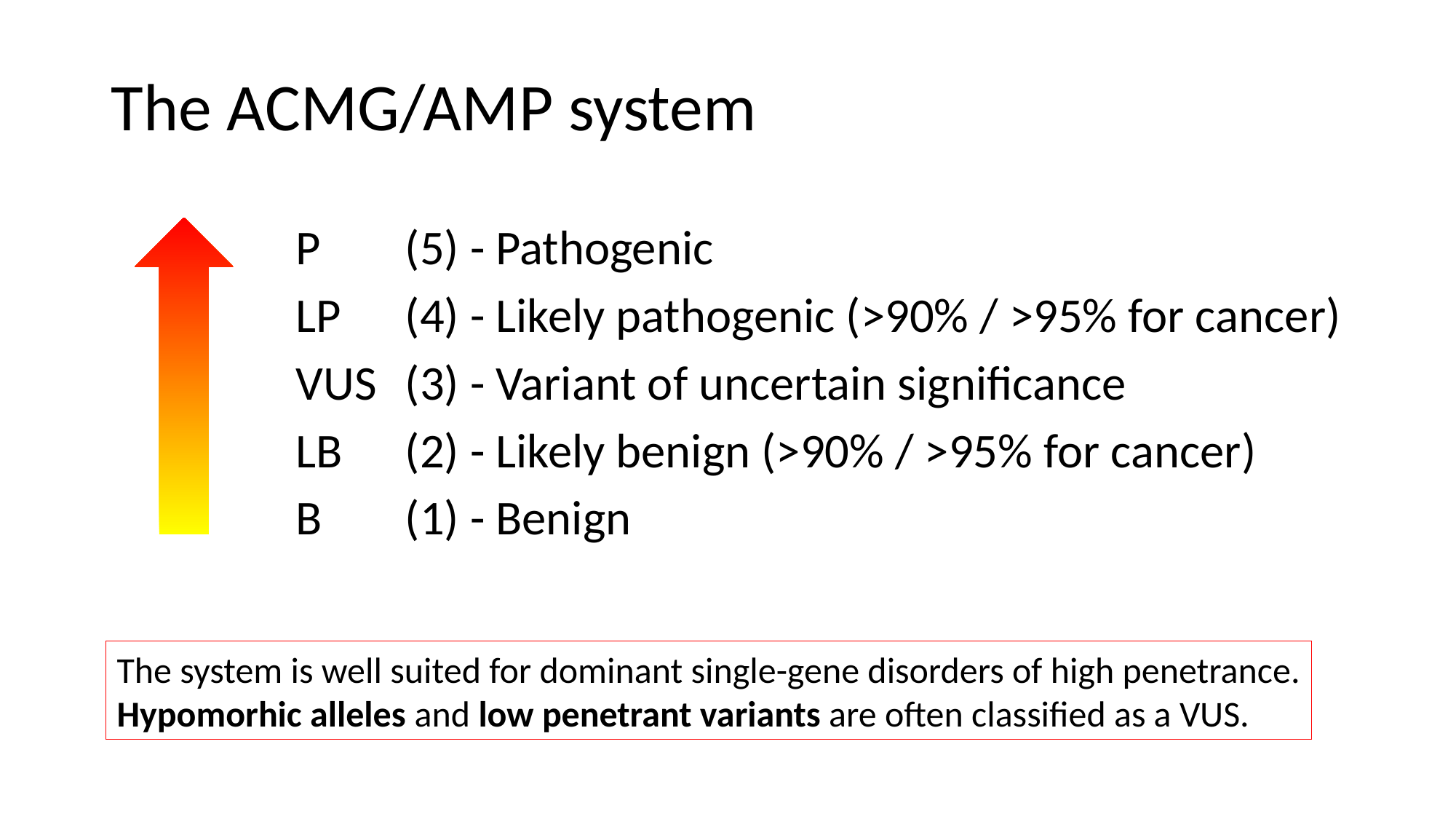

# The ACMG/AMP system

P 	(5) - Pathogenic
LP 	(4) - Likely pathogenic (>90% / >95% for cancer)
VUS 	(3) - Variant of uncertain significance
LB 	(2) - Likely benign (>90% / >95% for cancer)
B 	(1) - Benign
The system is well suited for dominant single-gene disorders of high penetrance.
Hypomorhic alleles and low penetrant variants are often classified as a VUS.